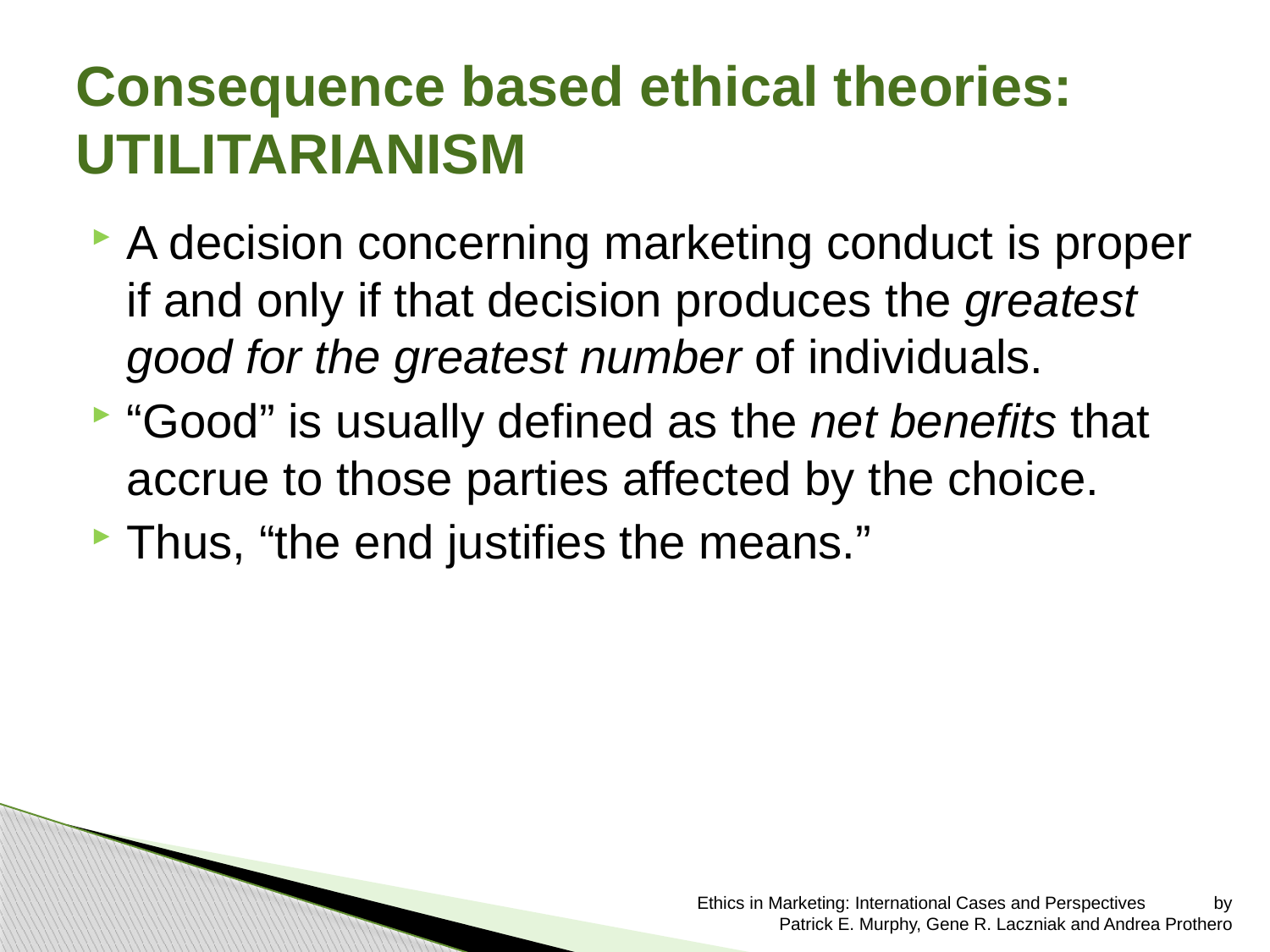

# Consequence based ethical theories: UTILITARIANISM
A decision concerning marketing conduct is proper if and only if that decision produces the greatest good for the greatest number of individuals.
“Good” is usually defined as the net benefits that accrue to those parties affected by the choice.
Thus, “the end justifies the means.”
     Ethics in Marketing: International Cases and Perspectives              by Patrick E. Murphy, Gene R. Laczniak and Andrea Prothero